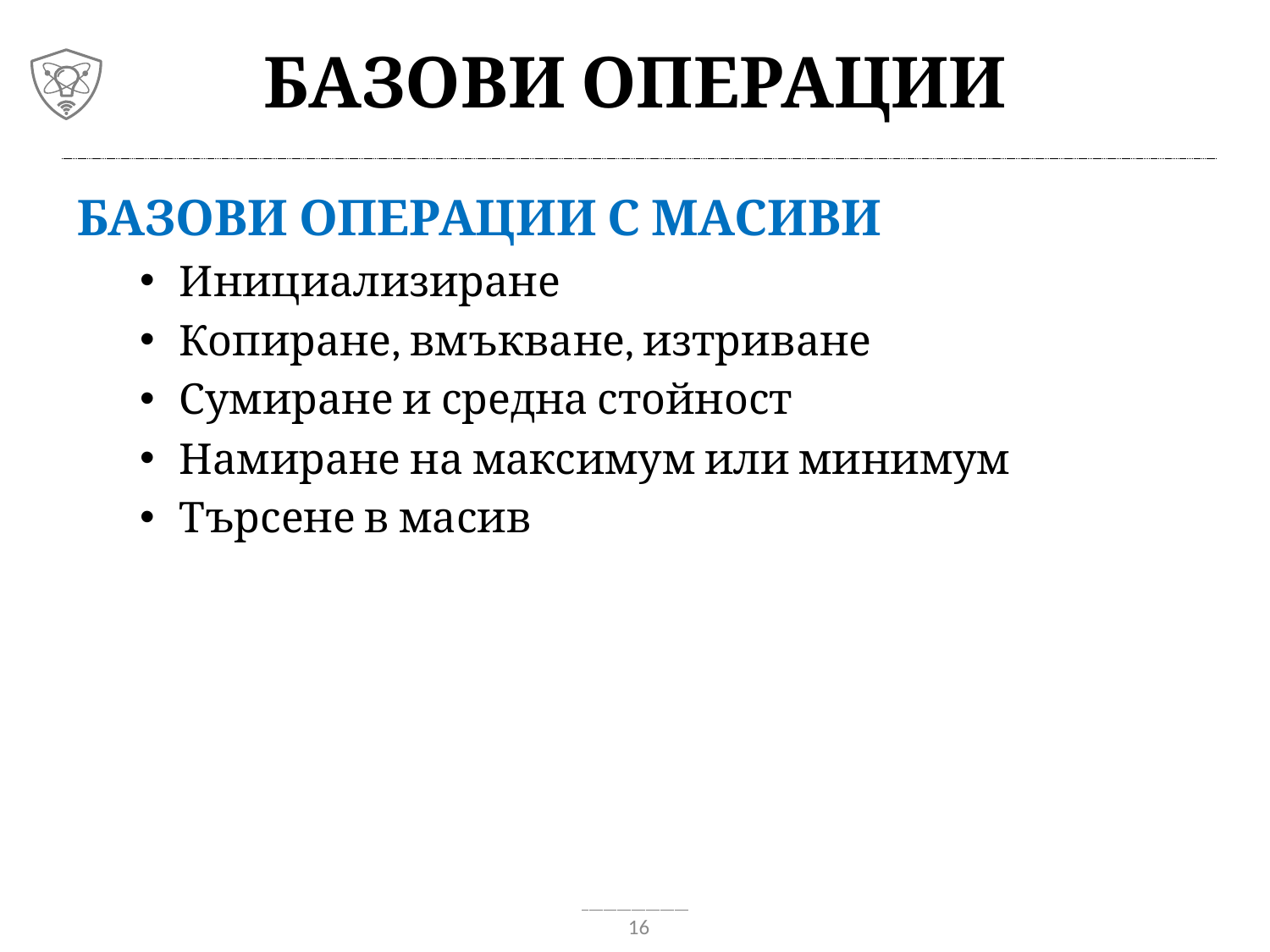

# Базови операции
Базови операции с масиви
Инициализиране
Копиране, вмъкване, изтриване
Сумиране и средна стойност
Намиране на максимум или минимум
Търсене в масив
16